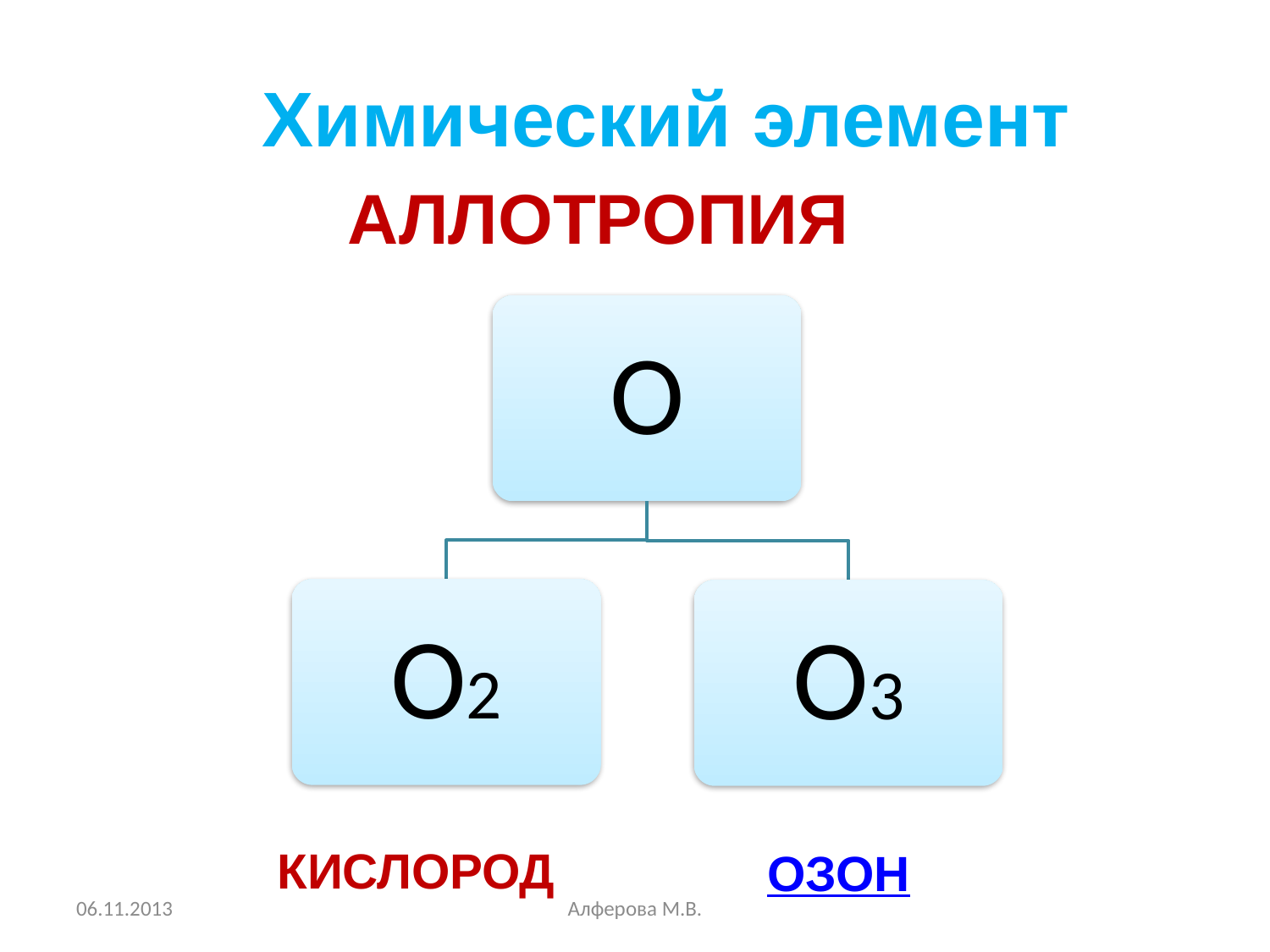

# Химический элемент
АЛЛОТРОПИЯ
O
O2
O3
КИСЛОРОД
ОЗОН
06.11.2013
Алферова М.В.